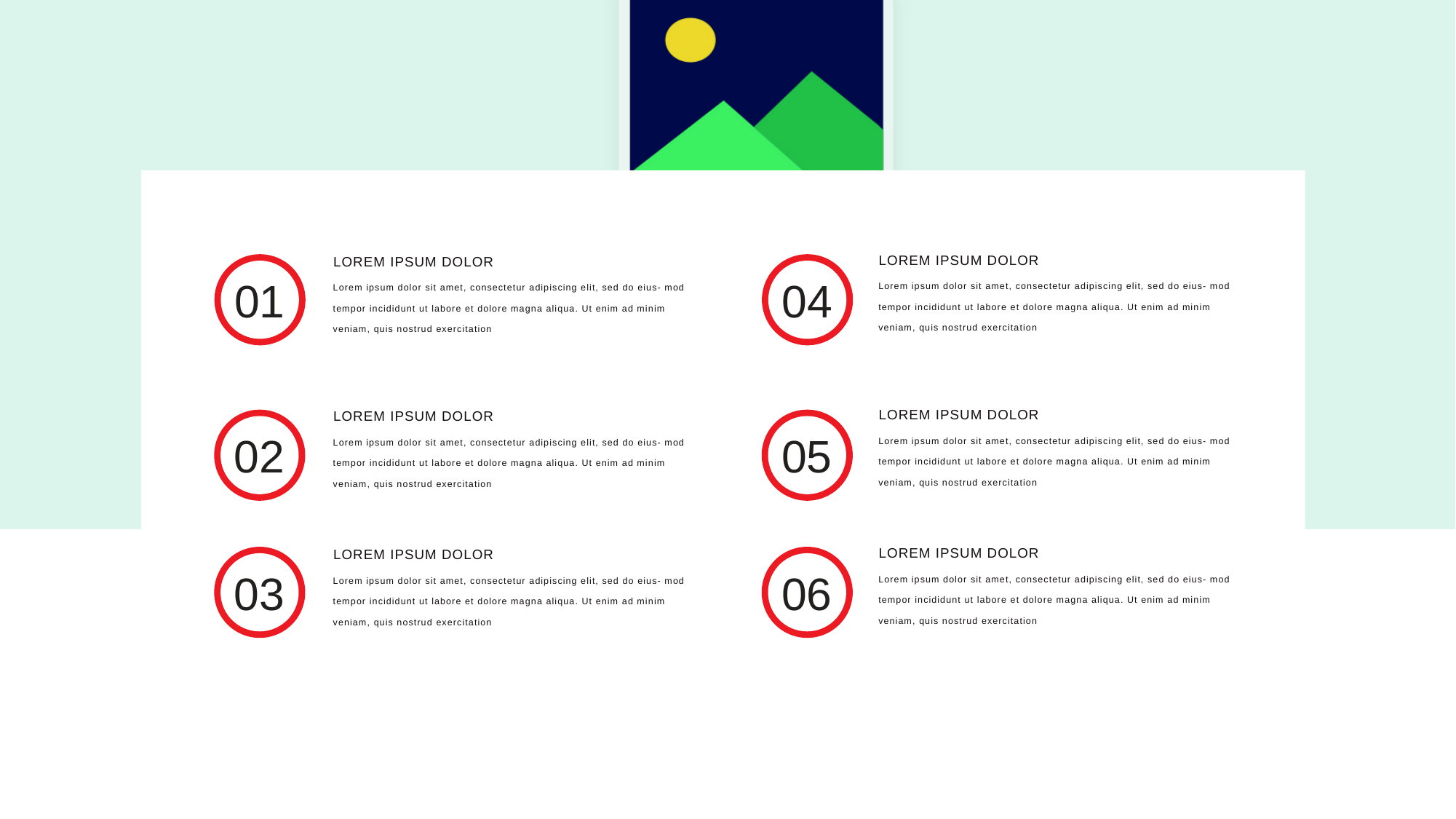

LOREM IPSUM DOLOR
LOREM IPSUM DOLOR

01

04
Lorem ipsum dolor sit amet, consectetur adipiscing elit, sed do eius- mod tempor incididunt ut labore et dolore magna aliqua. Ut enim ad minim veniam, quis nostrud exercitation
Lorem ipsum dolor sit amet, consectetur adipiscing elit, sed do eius- mod tempor incididunt ut labore et dolore magna aliqua. Ut enim ad minim veniam, quis nostrud exercitation
LOREM IPSUM DOLOR
LOREM IPSUM DOLOR

02

05
Lorem ipsum dolor sit amet, consectetur adipiscing elit, sed do eius- mod tempor incididunt ut labore et dolore magna aliqua. Ut enim ad minim veniam, quis nostrud exercitation
Lorem ipsum dolor sit amet, consectetur adipiscing elit, sed do eius- mod tempor incididunt ut labore et dolore magna aliqua. Ut enim ad minim veniam, quis nostrud exercitation
LOREM IPSUM DOLOR
LOREM IPSUM DOLOR

03

06
Lorem ipsum dolor sit amet, consectetur adipiscing elit, sed do eius- mod tempor incididunt ut labore et dolore magna aliqua. Ut enim ad minim veniam, quis nostrud exercitation
Lorem ipsum dolor sit amet, consectetur adipiscing elit, sed do eius- mod tempor incididunt ut labore et dolore magna aliqua. Ut enim ad minim veniam, quis nostrud exercitation